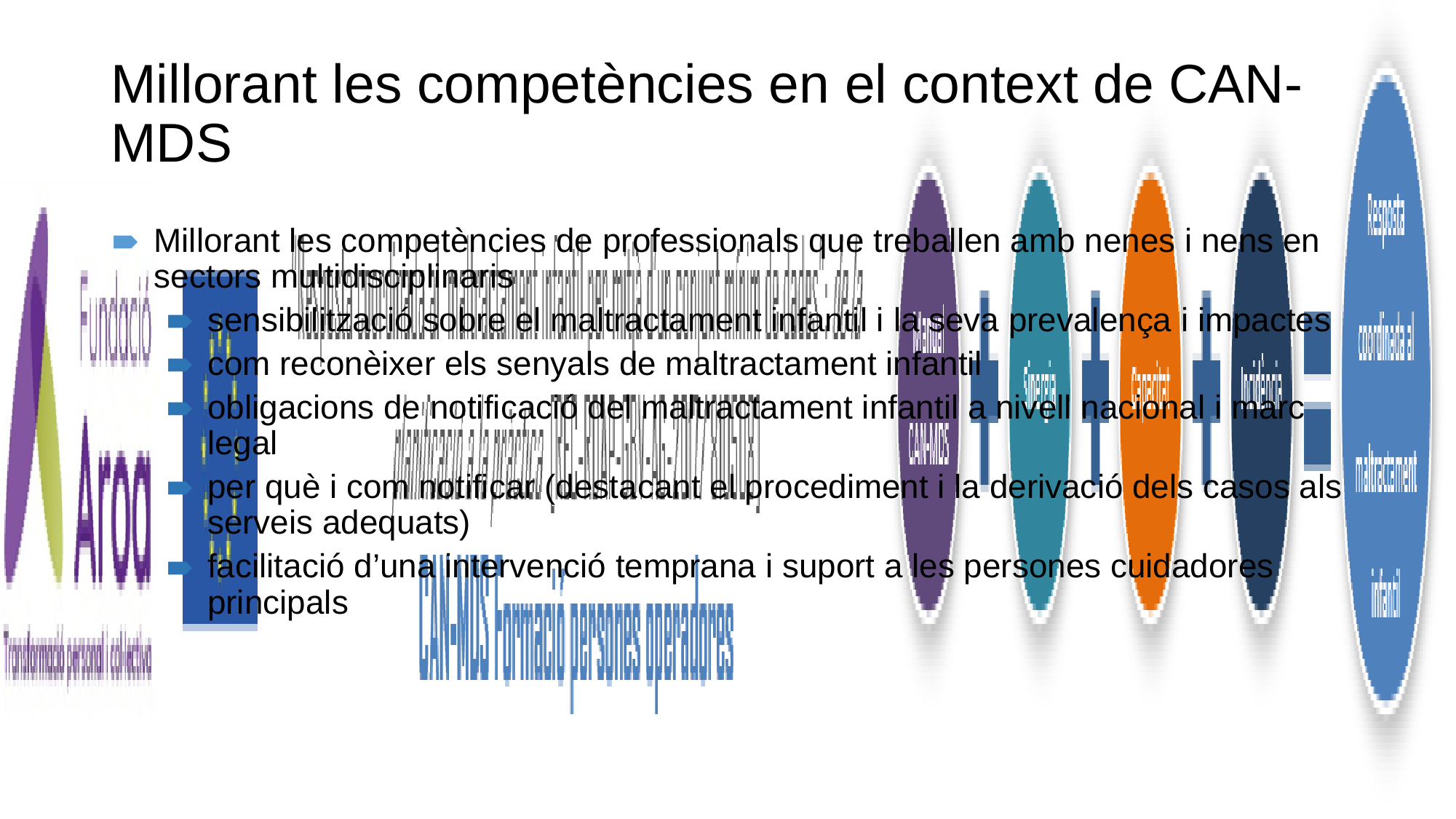

# Millorant les competències en el context de CAN-MDS
Millorant les competències de professionals que treballen amb nenes i nens en sectors multidisciplinaris
sensibilització sobre el maltractament infantil i la seva prevalença i impactes
com reconèixer els senyals de maltractament infantil
obligacions de notificació del maltractament infantil a nivell nacional i marc legal
per què i com notificar (destacant el procediment i la derivació dels casos als serveis adequats)
facilitació d’una intervenció temprana i suport a les persones cuidadores principals